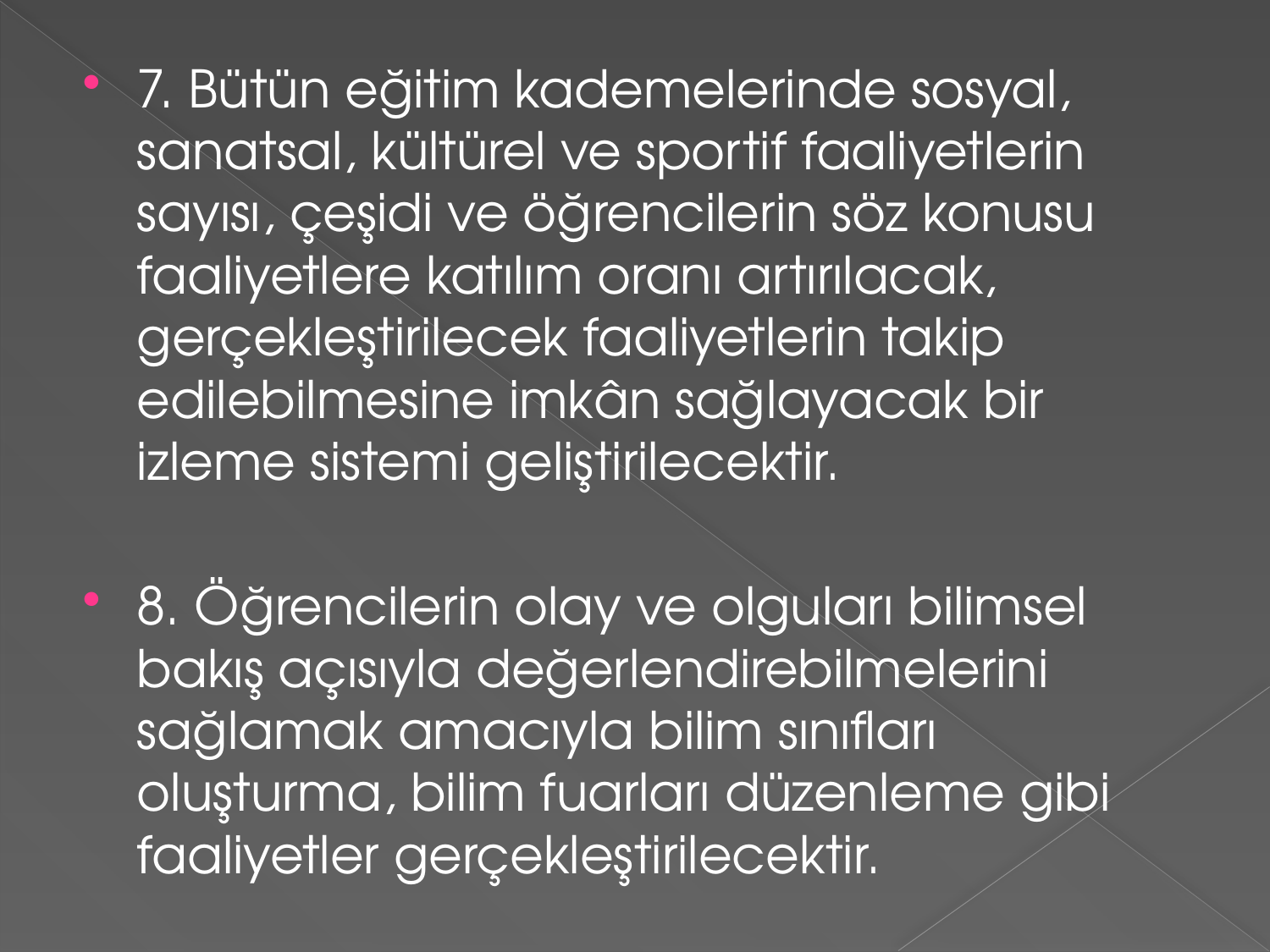

7. Bütün eğitim kademelerinde sosyal, sanatsal, kültürel ve sportif faaliyetlerin sayısı, çeşidi ve öğrencilerin söz konusu faaliyetlere katılım oranı artırılacak, gerçekleştirilecek faaliyetlerin takip edilebilmesine imkân sağlayacak bir izleme sistemi geliştirilecektir.

8. Öğrencilerin olay ve olguları bilimsel bakış açısıyla değerlendirebilmelerini sağlamak amacıyla bilim sınıfları oluşturma, bilim fuarları düzenleme gibi faaliyetler gerçekleştirilecektir.